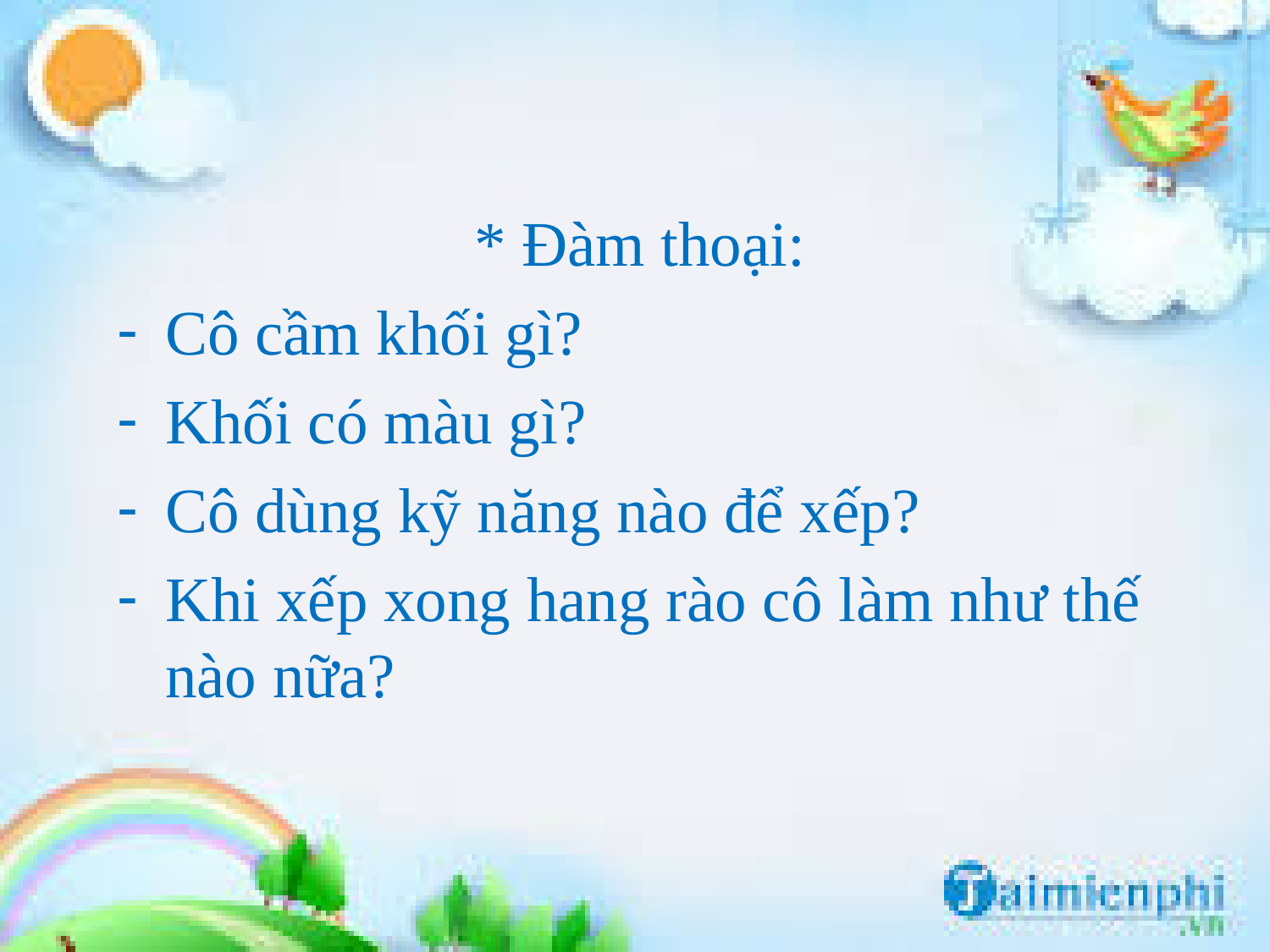

* Đàm thoại:
Cô cầm khối gì?
Khối có màu gì?
Cô dùng kỹ năng nào để xếp?
Khi xếp xong hang rào cô làm như thế nào nữa?